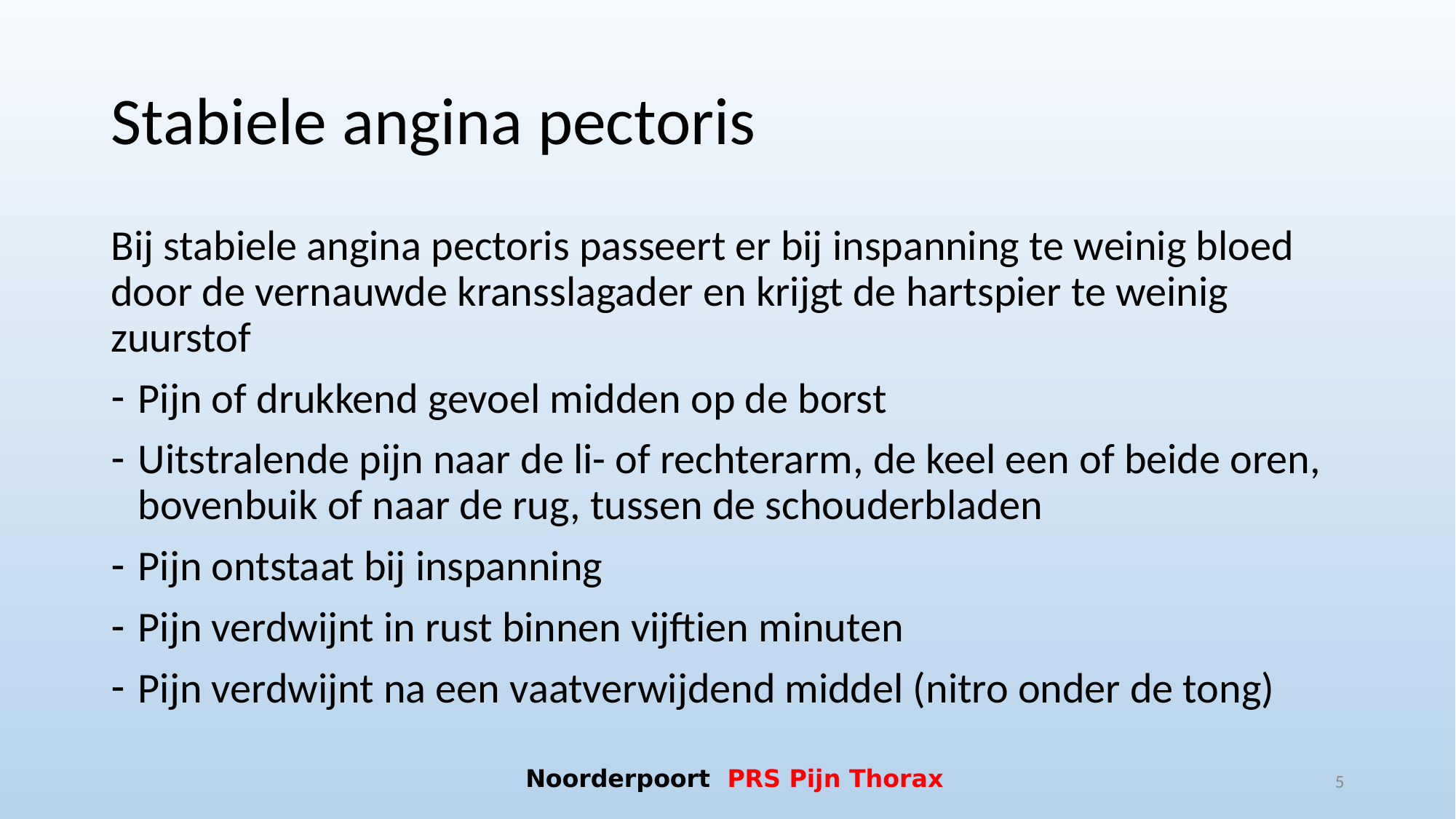

# Stabiele angina pectoris
Bij stabiele angina pectoris passeert er bij inspanning te weinig bloed door de vernauwde kransslagader en krijgt de hartspier te weinig zuurstof
Pijn of drukkend gevoel midden op de borst
Uitstralende pijn naar de li- of rechterarm, de keel een of beide oren, bovenbuik of naar de rug, tussen de schouderbladen
Pijn ontstaat bij inspanning
Pijn verdwijnt in rust binnen vijftien minuten
Pijn verdwijnt na een vaatverwijdend middel (nitro onder de tong)
Noorderpoort  PRS Pijn Thorax
5